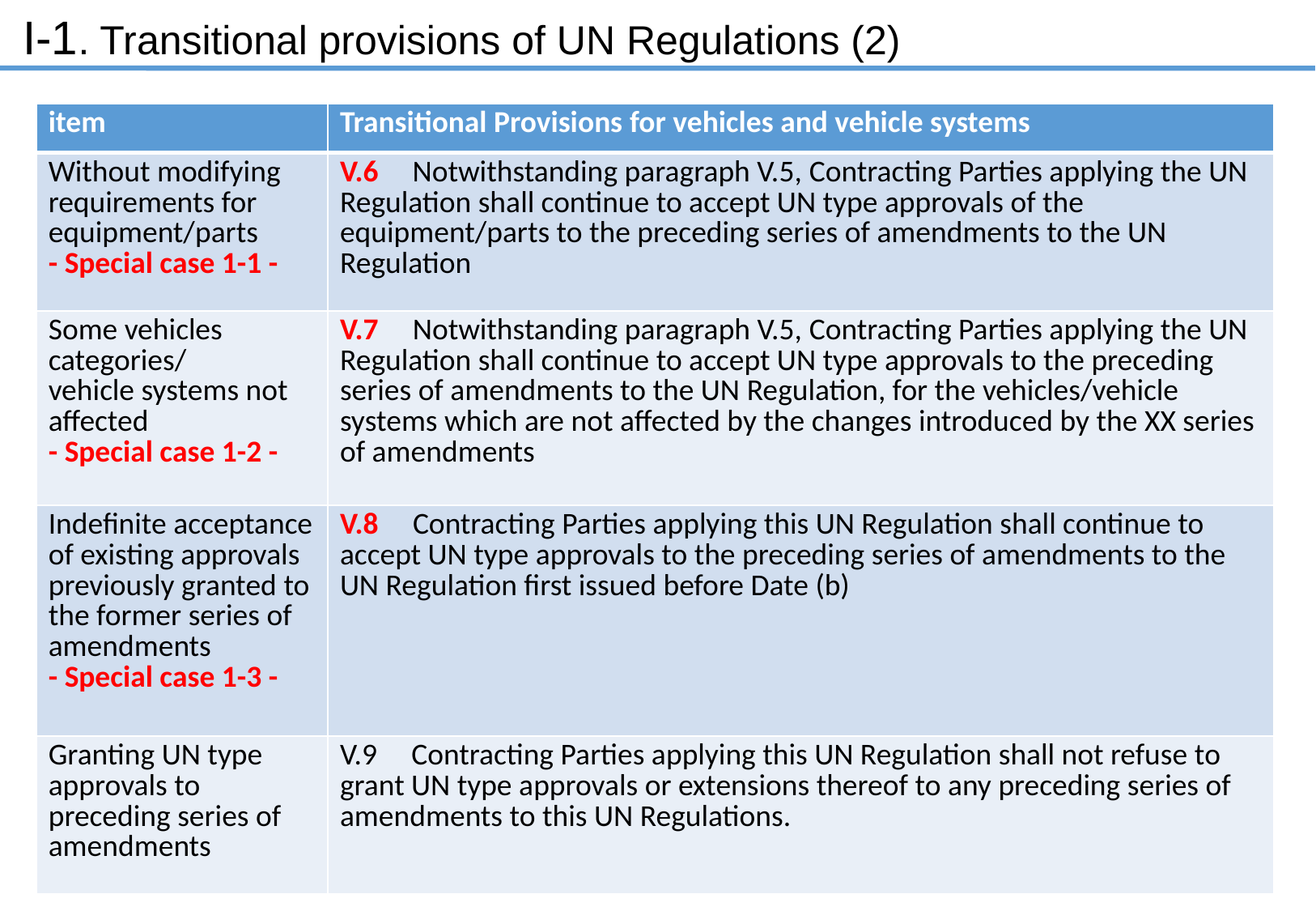

I-1. Transitional provisions of UN Regulations (2)

| item | Transitional Provisions for vehicles and vehicle systems |
| --- | --- |
| Without modifying requirements for equipment/parts - Special case 1-1 - | V.6 Notwithstanding paragraph V.5, Contracting Parties applying the UN Regulation shall continue to accept UN type approvals of the equipment/parts to the preceding series of amendments to the UN Regulation |
| Some vehicles categories/ vehicle systems not affected - Special case 1-2 - | V.7 Notwithstanding paragraph V.5, Contracting Parties applying the UN Regulation shall continue to accept UN type approvals to the preceding series of amendments to the UN Regulation, for the vehicles/vehicle systems which are not affected by the changes introduced by the XX series of amendments |
| Indefinite acceptance of existing approvals previously granted to the former series of amendments - Special case 1-3 - | V.8 Contracting Parties applying this UN Regulation shall continue to accept UN type approvals to the preceding series of amendments to the UN Regulation first issued before Date (b) |
| Granting UN type approvals to preceding series of amendments | V.9 Contracting Parties applying this UN Regulation shall not refuse to grant UN type approvals or extensions thereof to any preceding series of amendments to this UN Regulations. |